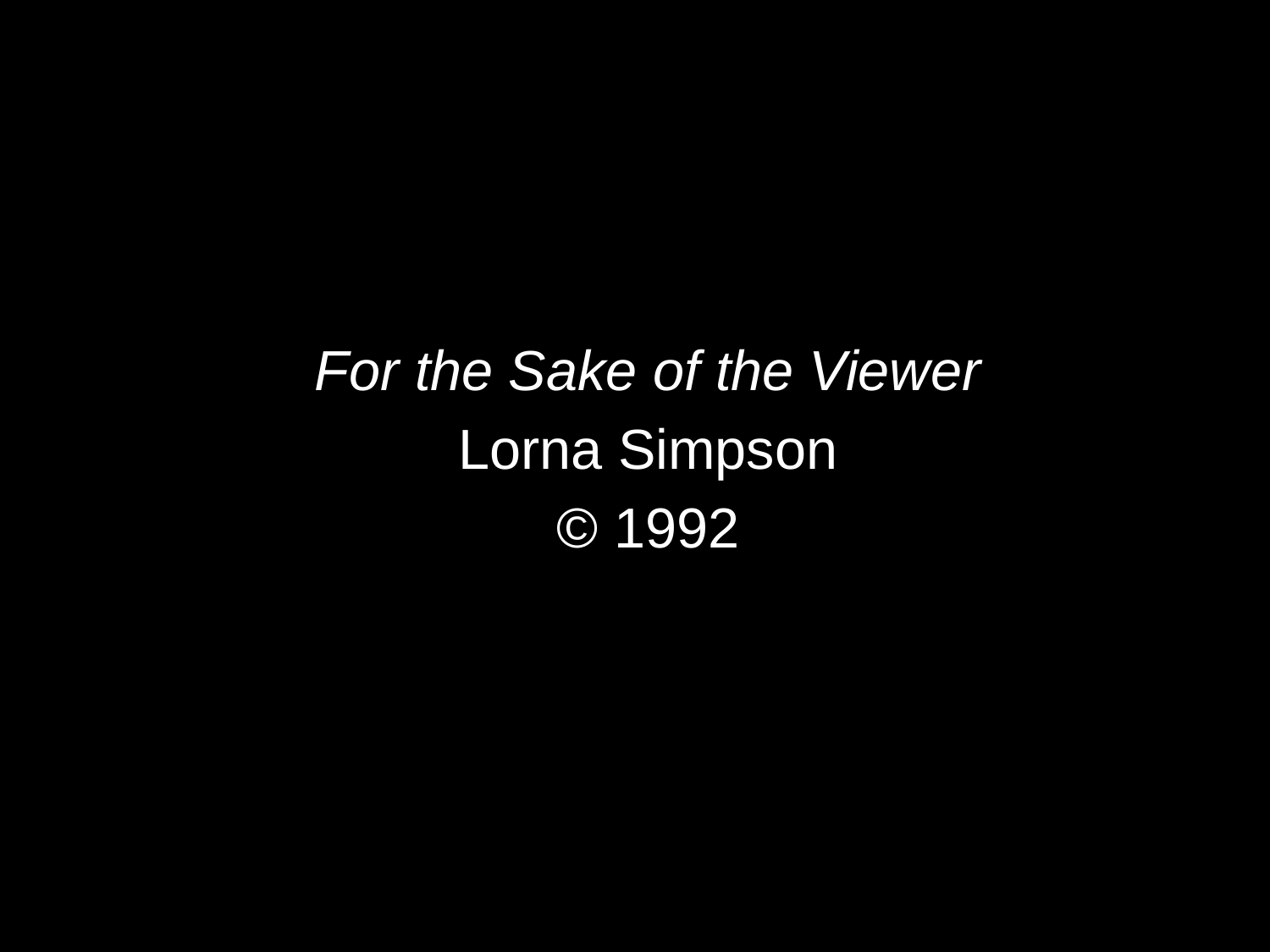

For the Sake of the Viewer
Lorna Simpson
© 1992